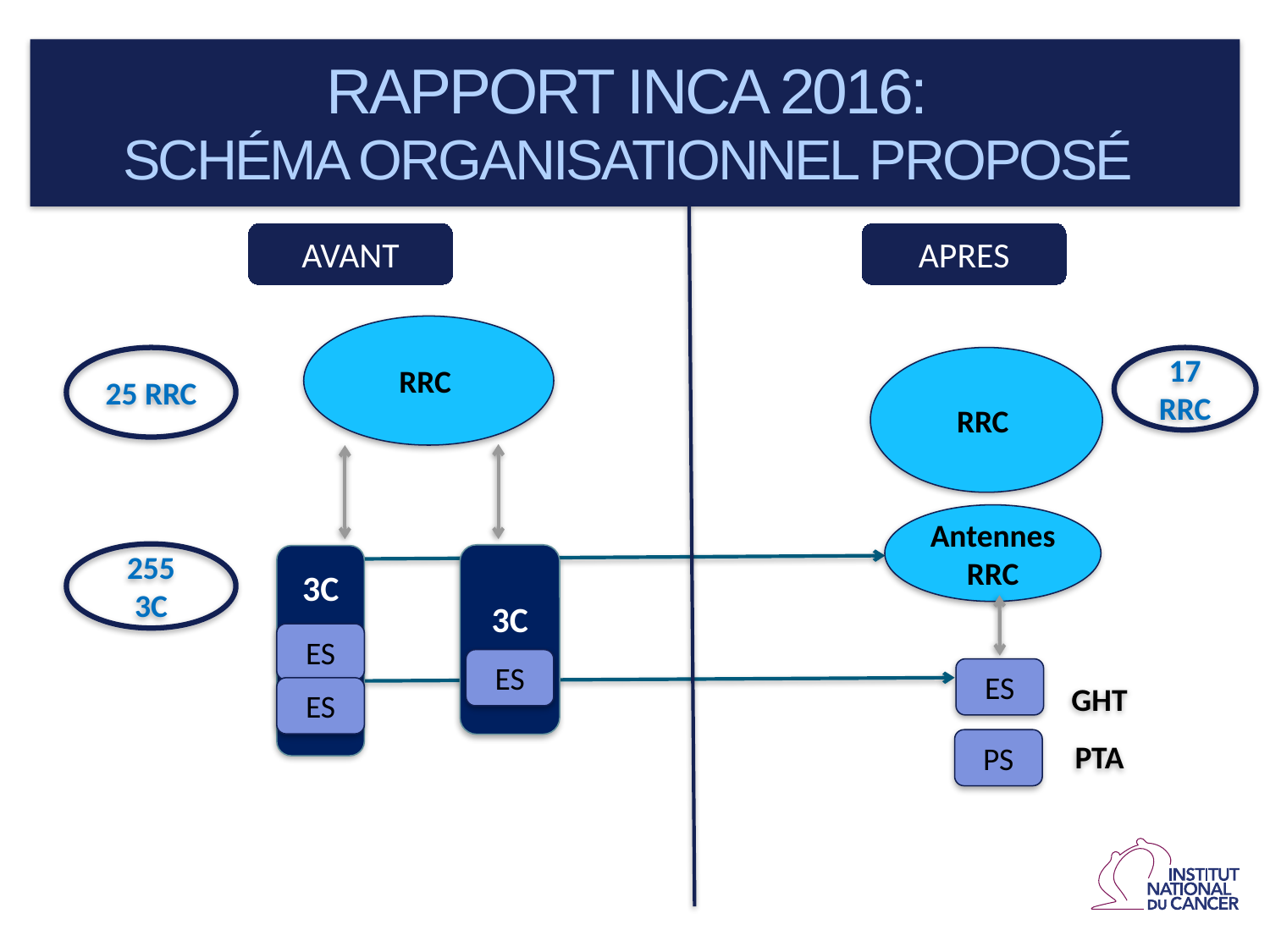

Rapport INCa 2016:
schéma organisationnel proposé

AVANT
APRES

RRC
RRC
25 RRC
17 RRC
Antennes RRC
255
3C
3C

3C

ES
ES
ES
GHT
ES
PTA
PS